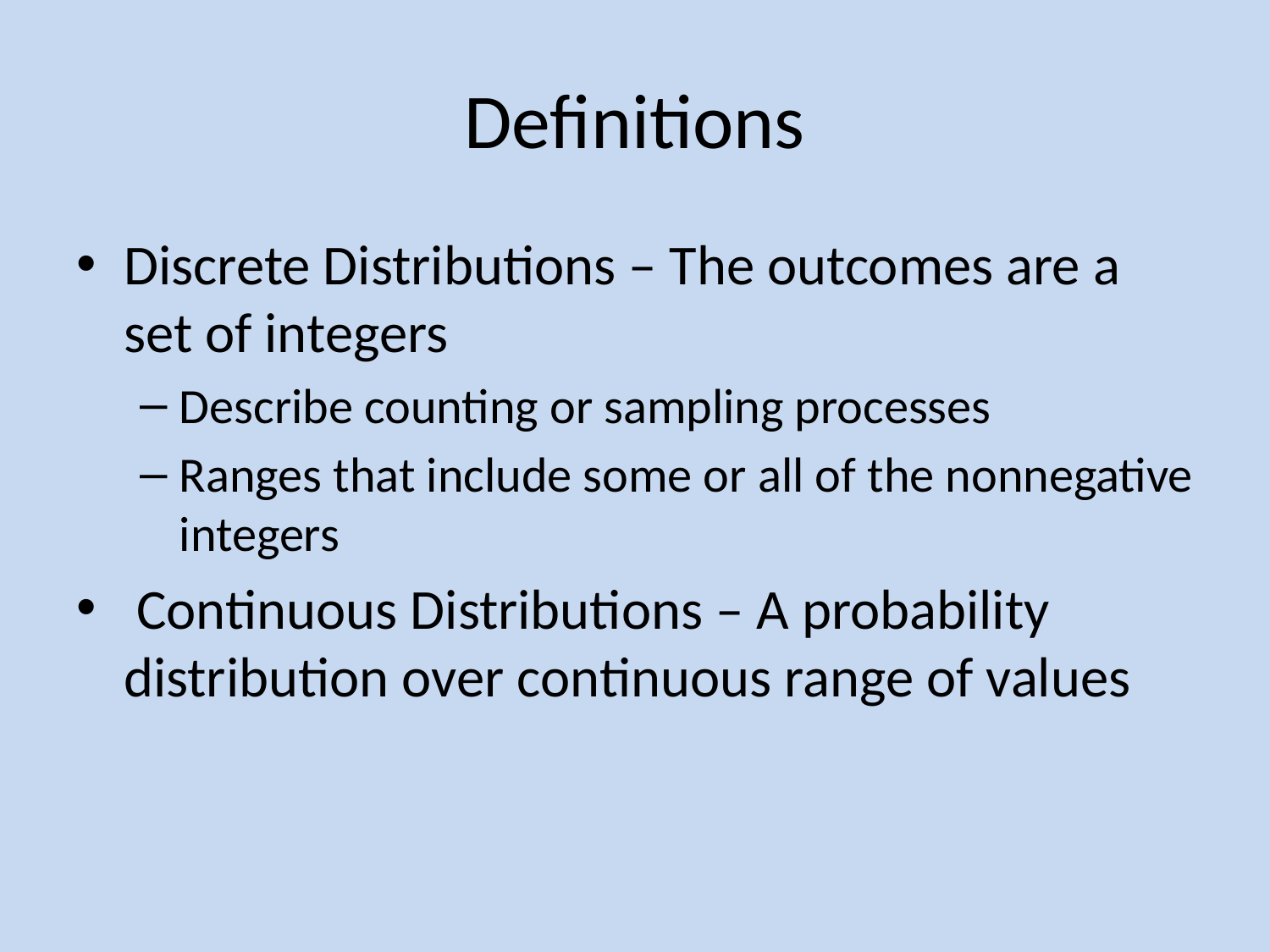

# Definitions
Discrete Distributions – The outcomes are a set of integers
Describe counting or sampling processes
Ranges that include some or all of the nonnegative integers
 Continuous Distributions – A probability distribution over continuous range of values